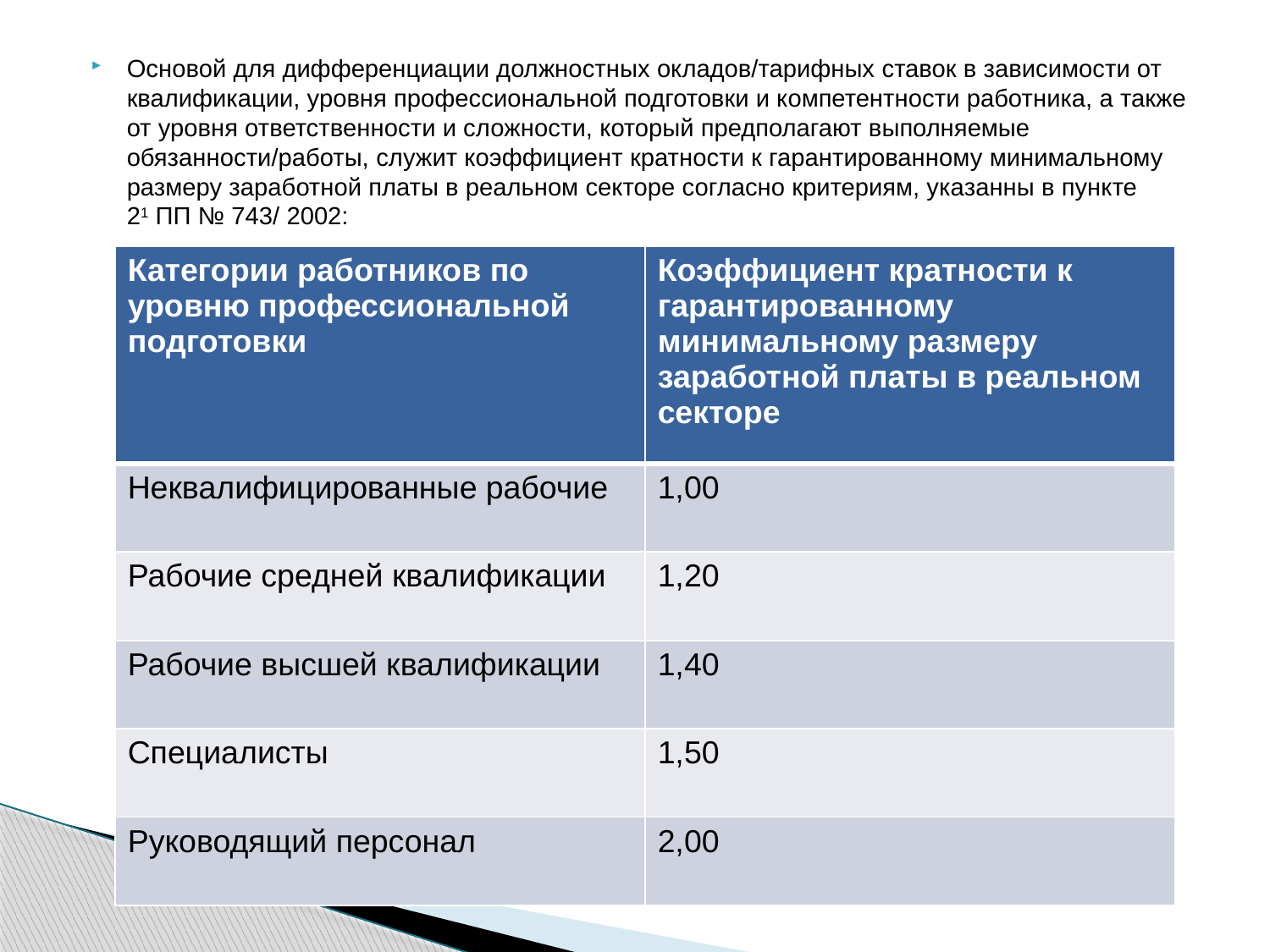

Основой для дифференциации должностных окладов/тарифных ставок в зависимости от квалификации, уровня профессиональной подготовки и компетентности работника, а также от уровня ответственности и сложности, который предполагают выполняемые обязанности/работы, служит коэффициент кратности к гарантированному минимальному размеру заработной платы в реальном секторе согласно критериям, указанны в пункте 21 ПП № 743/ 2002:

| Категории работников по уровню профессиональной подготовки | Коэффициент кратности к гарантированному минимальному размеру заработной платы в реальном секторе |
| --- | --- |
| Неквалифицированные рабочие | 1,00 |
| Рабочие средней квалификации | 1,20 |
| Рабочие высшей квалификации | 1,40 |
| Специалисты | 1,50 |
| Руководящий персонал | 2,00 |